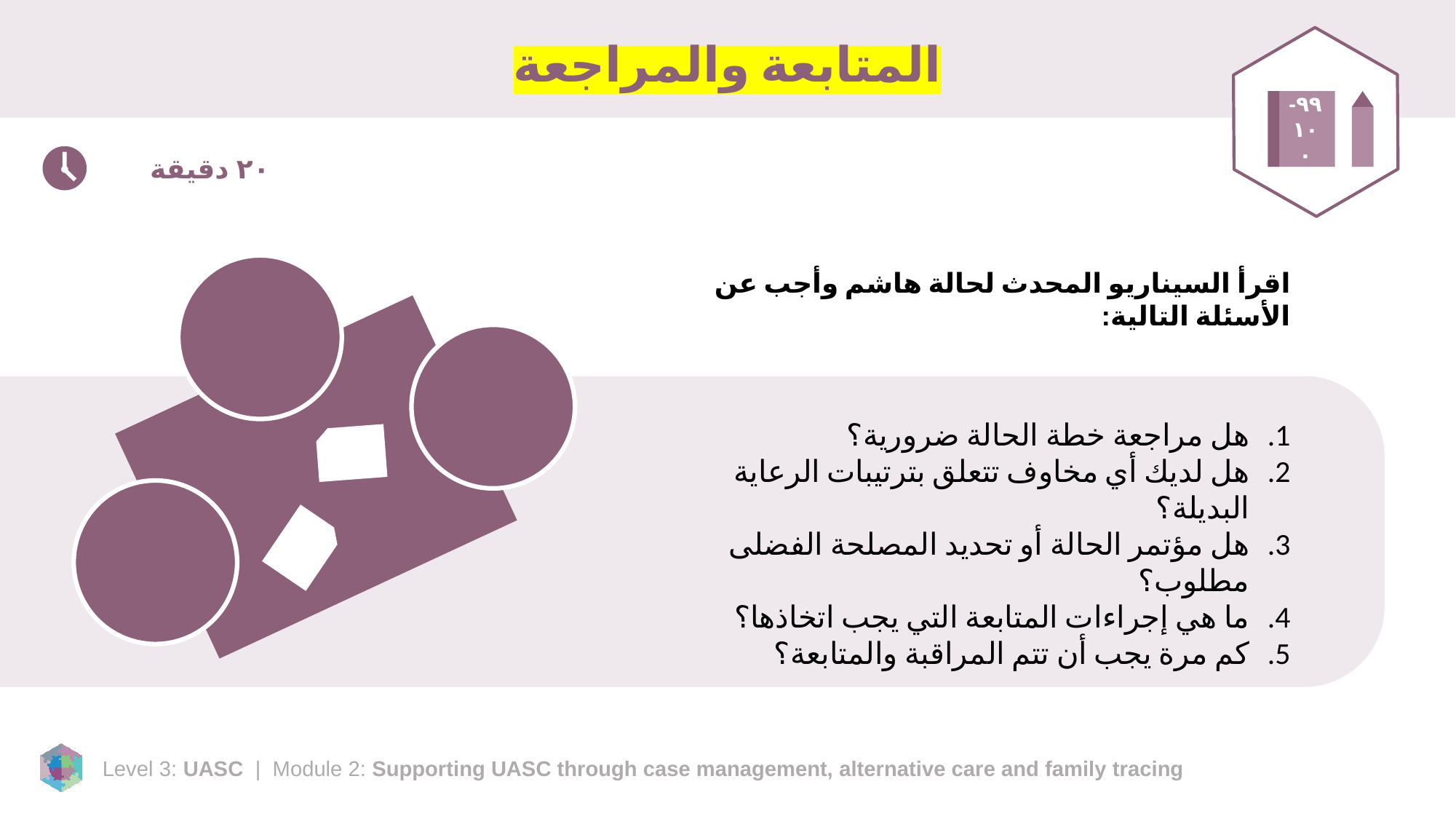

# المتابعة والمراجعة

٩٩-١٠٠

٢٠ دقيقة

اقرأ السيناريو المحدث لحالة هاشم وأجب عن الأسئلة التالية:
هل مراجعة خطة الحالة ضرورية؟
هل لديك أي مخاوف تتعلق بترتيبات الرعاية البديلة؟
هل مؤتمر الحالة أو تحديد المصلحة الفضلى مطلوب؟
ما هي إجراءات المتابعة التي يجب اتخاذها؟
كم مرة يجب أن تتم المراقبة والمتابعة؟